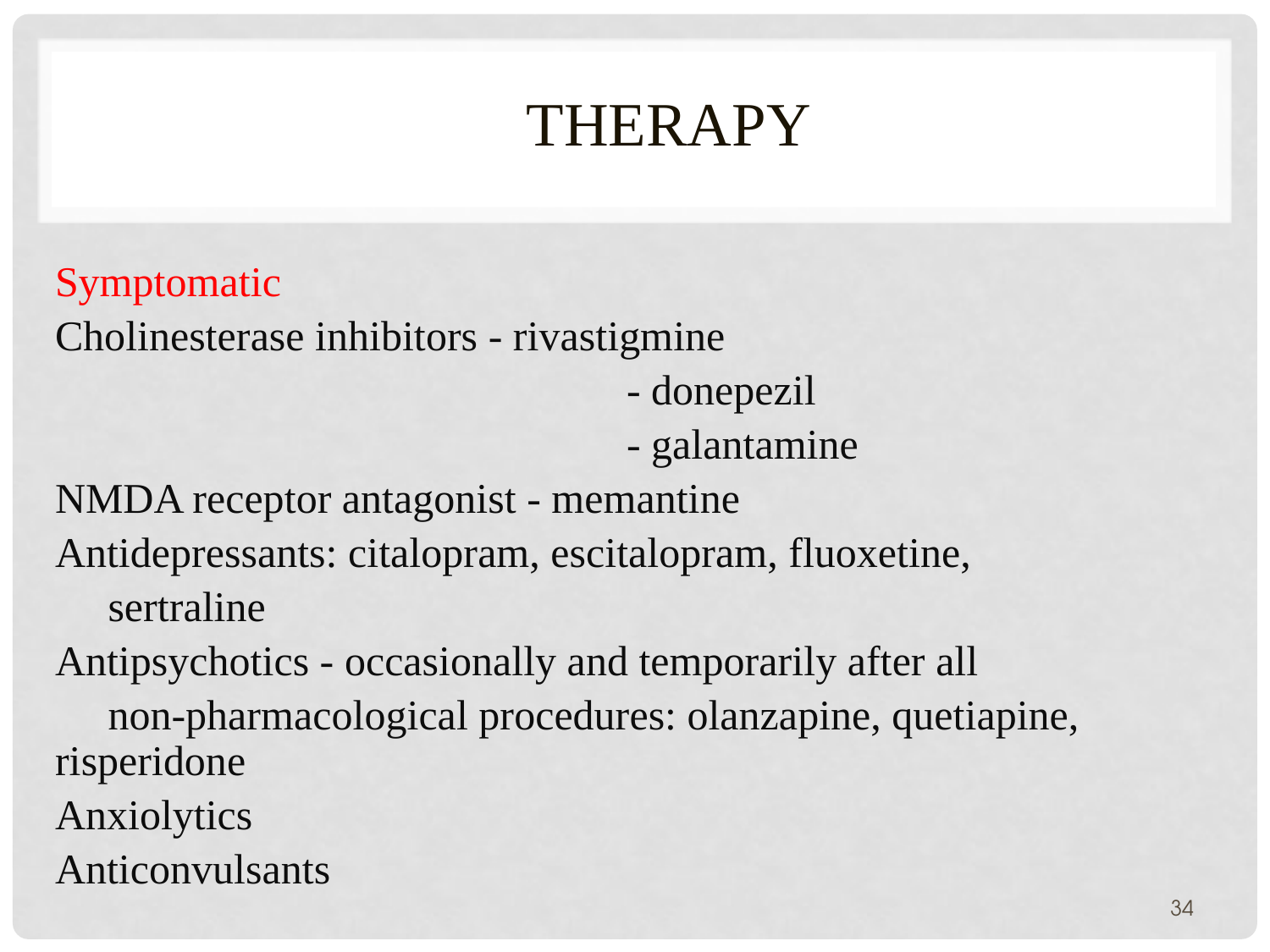

# therapy
Symptomatic
Cholinesterase inhibitors - rivastigmine
                                                      - donepezil
                                                      - galantamine
NMDA receptor antagonist - memantine
Antidepressants: citalopram, escitalopram, fluoxetine,
     sertraline
Antipsychotics - occasionally and temporarily after all
     non-pharmacological procedures: olanzapine, quetiapine, risperidone
Anxiolytics
Anticonvulsants
34